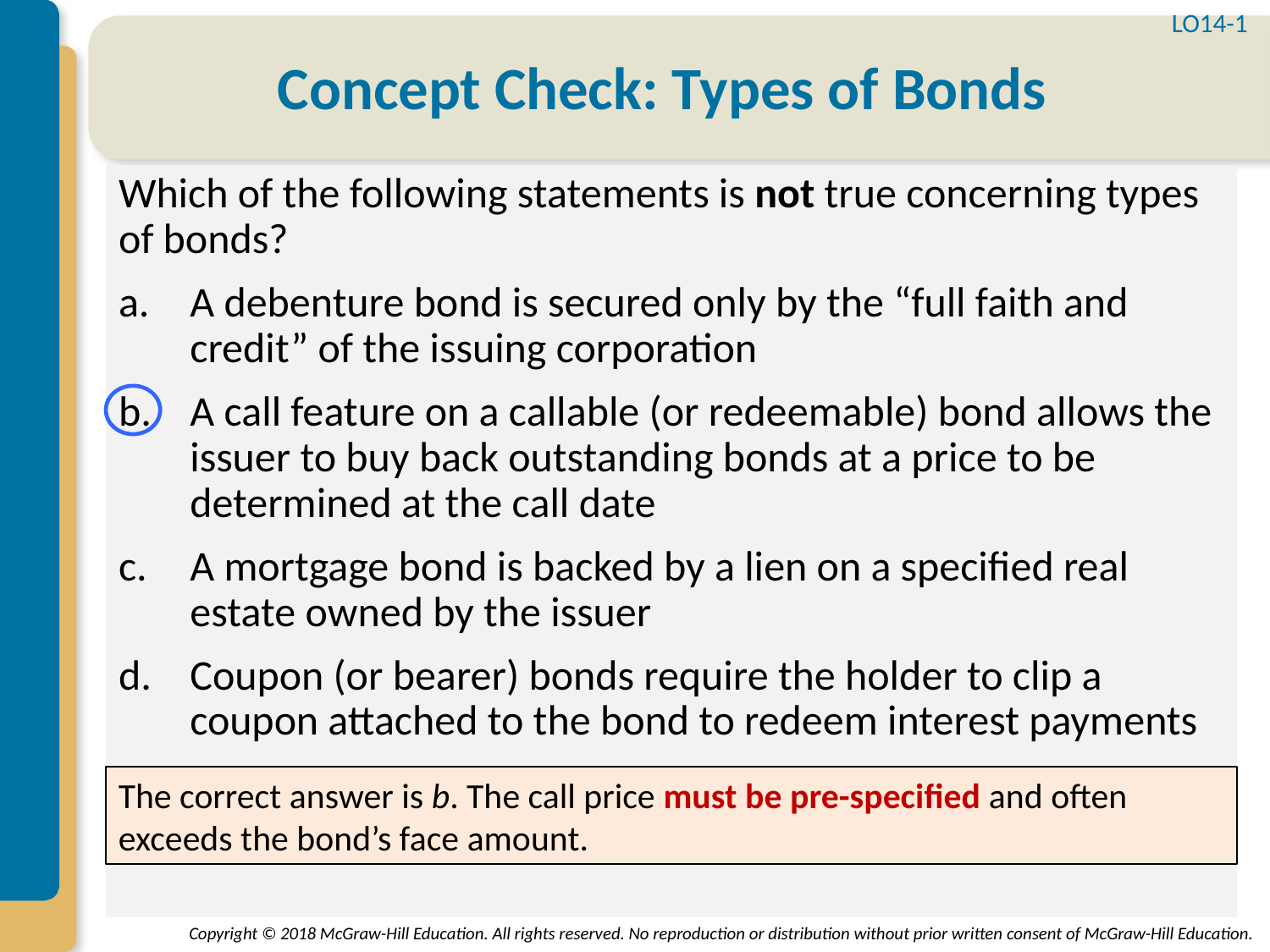

LO14-1
# Concept Check: Types of Bonds
Which of the following statements is not true concerning types of bonds?
A debenture bond is secured only by the “full faith and credit” of the issuing corporation
A call feature on a callable (or redeemable) bond allows the issuer to buy back outstanding bonds at a price to be determined at the call date
A mortgage bond is backed by a lien on a specified real estate owned by the issuer
Coupon (or bearer) bonds require the holder to clip a coupon attached to the bond to redeem interest payments

The correct answer is b. The call price must be pre-specified and often exceeds the bond’s face amount.